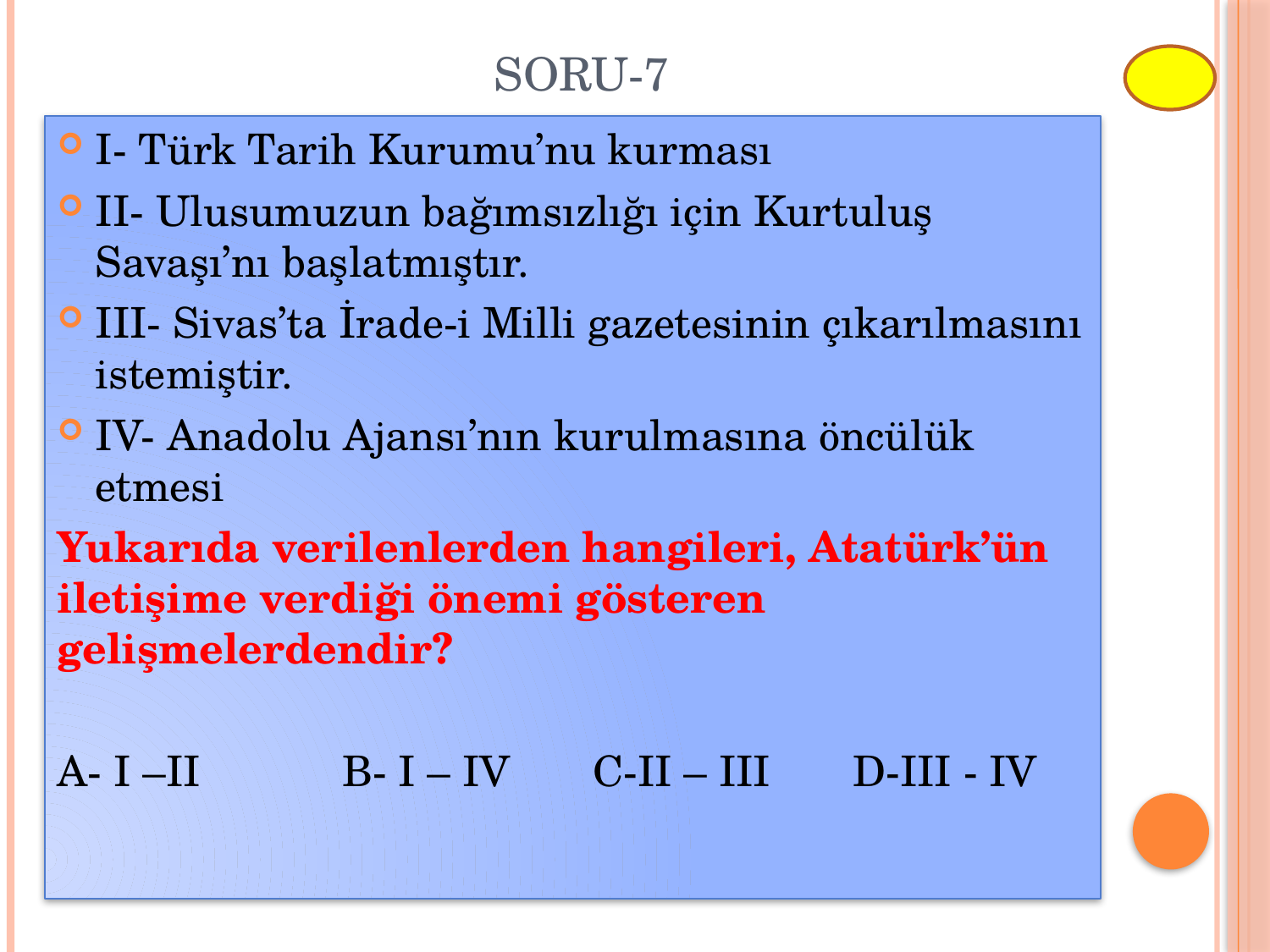

# Soru-7

I- Türk Tarih Kurumu’nu kurması
II- Ulusumuzun bağımsızlığı için Kurtuluş Savaşı’nı başlatmıştır.
III- Sivas’ta İrade-i Milli gazetesinin çıkarılmasını istemiştir.
IV- Anadolu Ajansı’nın kurulmasına öncülük etmesi
Yukarıda verilenlerden hangileri, Atatürk’ün iletişime verdiği önemi gösteren gelişmelerdendir?

A- I –II            B- I – IV       C-II – III       D-III - IV